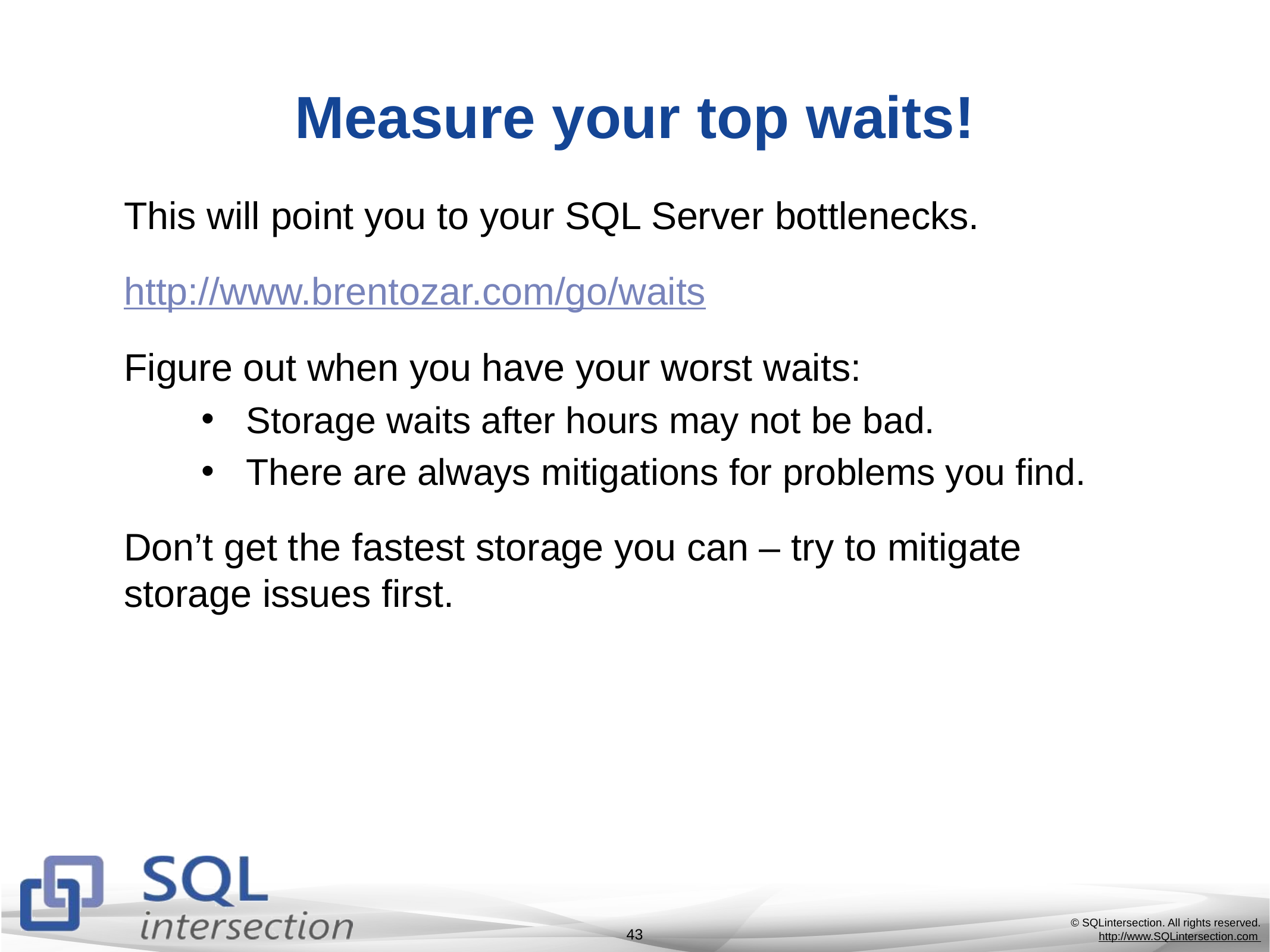

# Measure your top waits!
This will point you to your SQL Server bottlenecks.
http://www.brentozar.com/go/waits
Figure out when you have your worst waits:
Storage waits after hours may not be bad.
There are always mitigations for problems you find.
Don’t get the fastest storage you can – try to mitigate storage issues first.